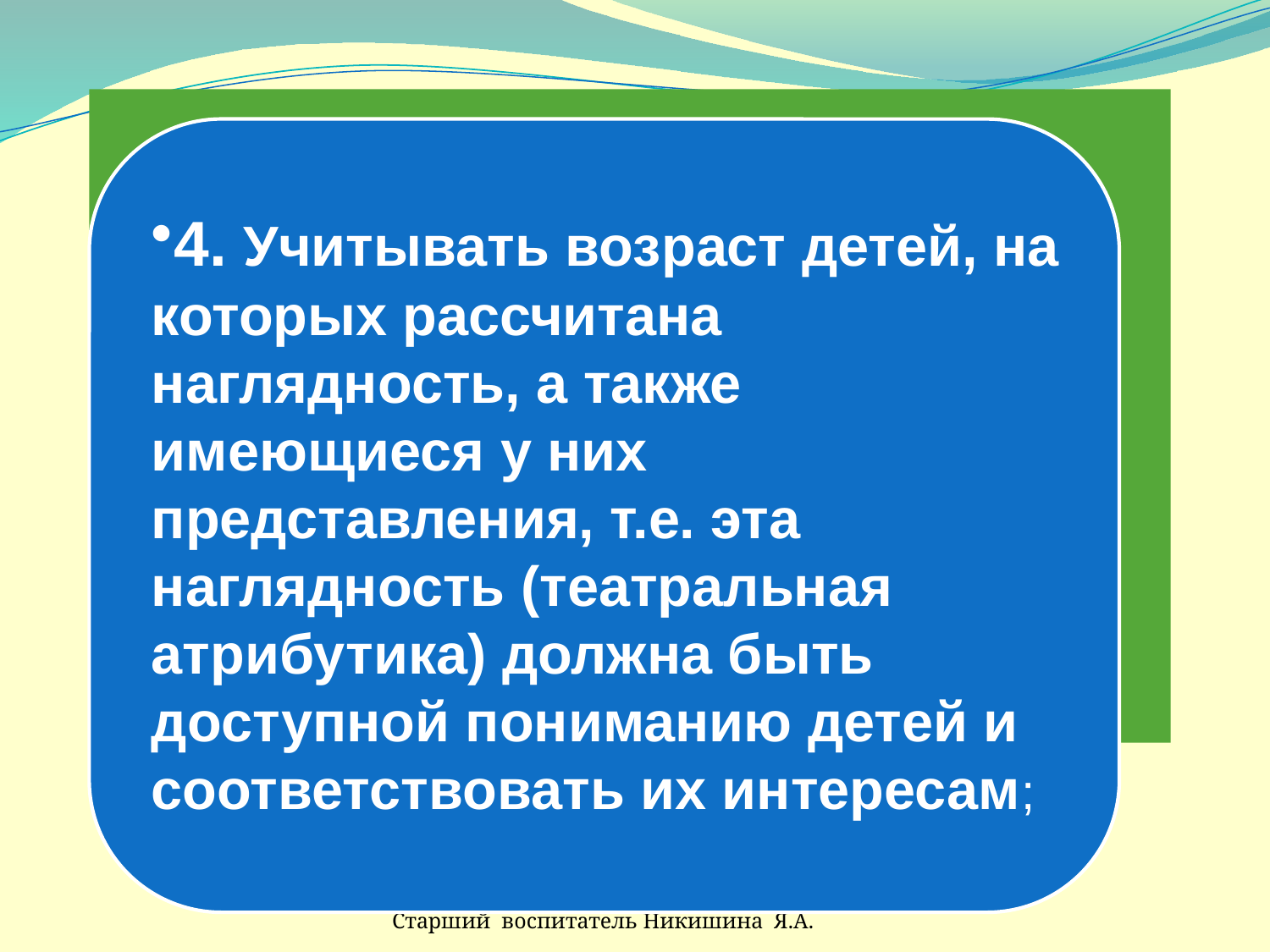

#

4. Учитывать возраст детей, на которых рассчитана наглядность, а также имеющиеся у них представления, т.е. эта наглядность (театральная атрибутика) должна быть доступной пониманию детей и соответствовать их интересам;

Старший  воспитатель Никишина  Я.А.